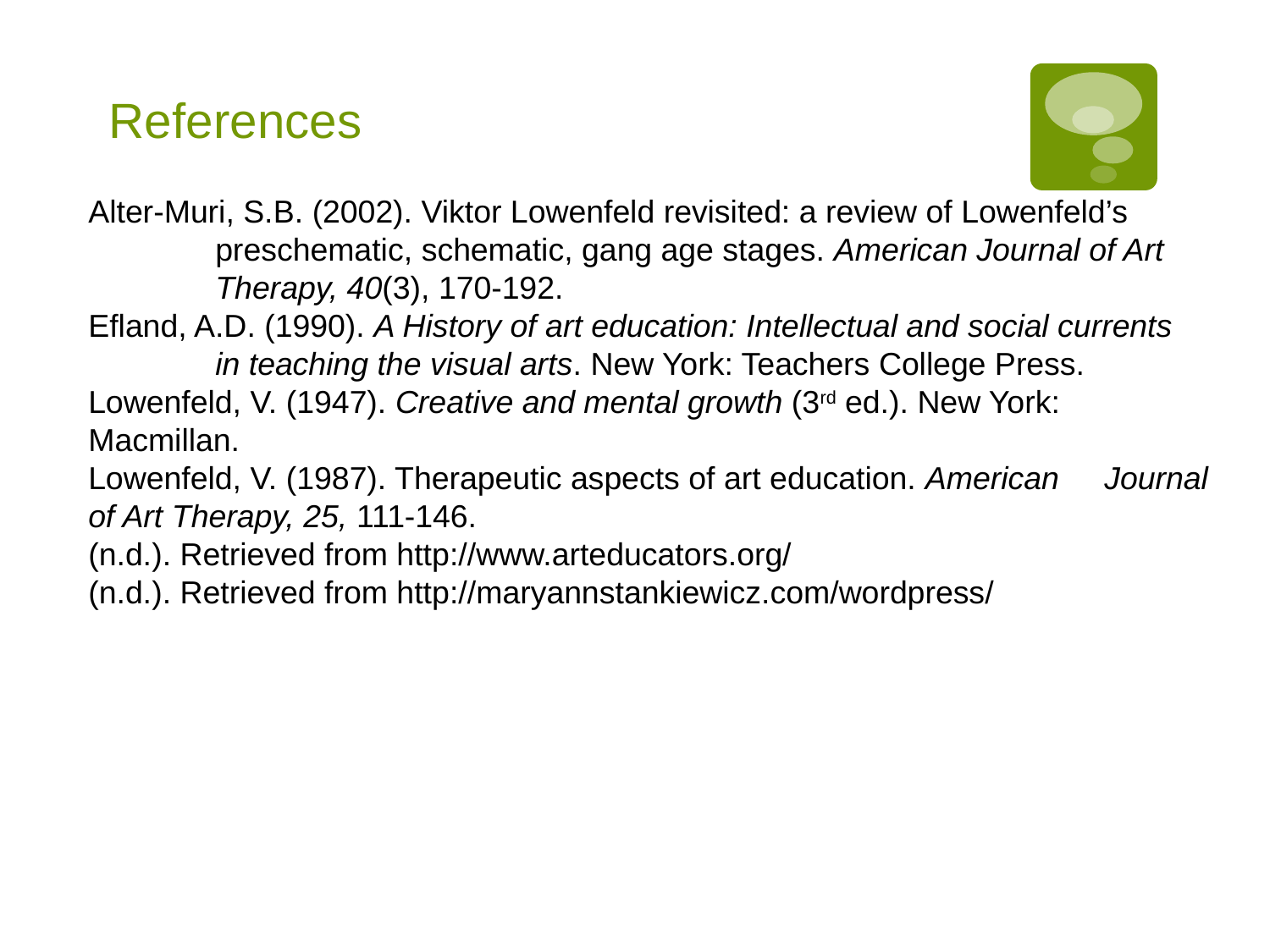

# References
Alter-Muri, S.B. (2002). Viktor Lowenfeld revisited: a review of Lowenfeld’s 	preschematic, schematic, gang age stages. American Journal of Art 	Therapy, 40(3), 170-192.
Efland, A.D. (1990). A History of art education: Intellectual and social currents 	in teaching the visual arts. New York: Teachers College Press.
Lowenfeld, V. (1947). Creative and mental growth (3rd ed.). New York: 	Macmillan.
Lowenfeld, V. (1987). Therapeutic aspects of art education. American 	Journal of Art Therapy, 25, 111-146.
(n.d.). Retrieved from http://www.arteducators.org/
(n.d.). Retrieved from http://maryannstankiewicz.com/wordpress/